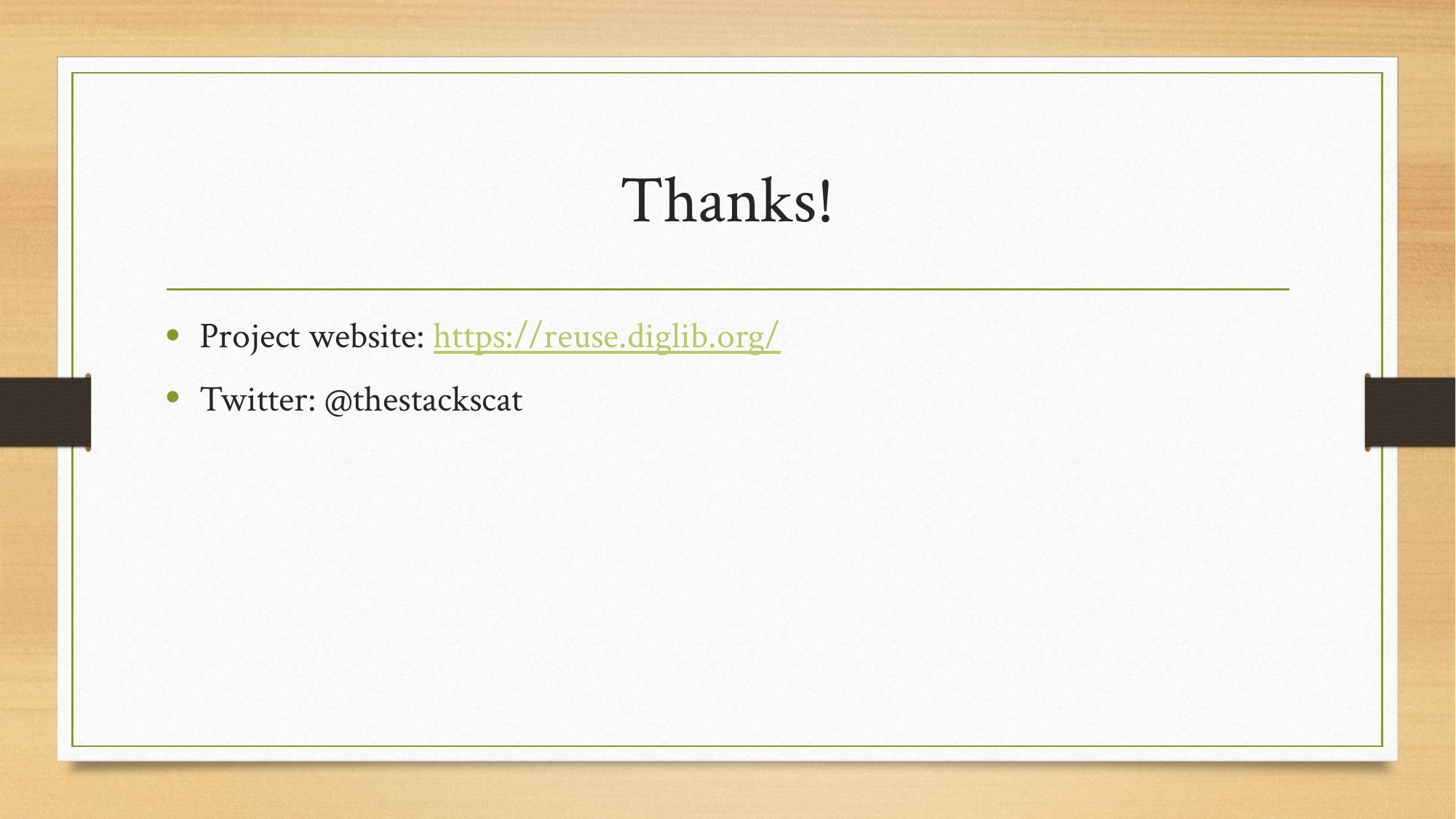

# Thanks!
Project website: https://reuse.diglib.org/
Twitter: @thestackscat